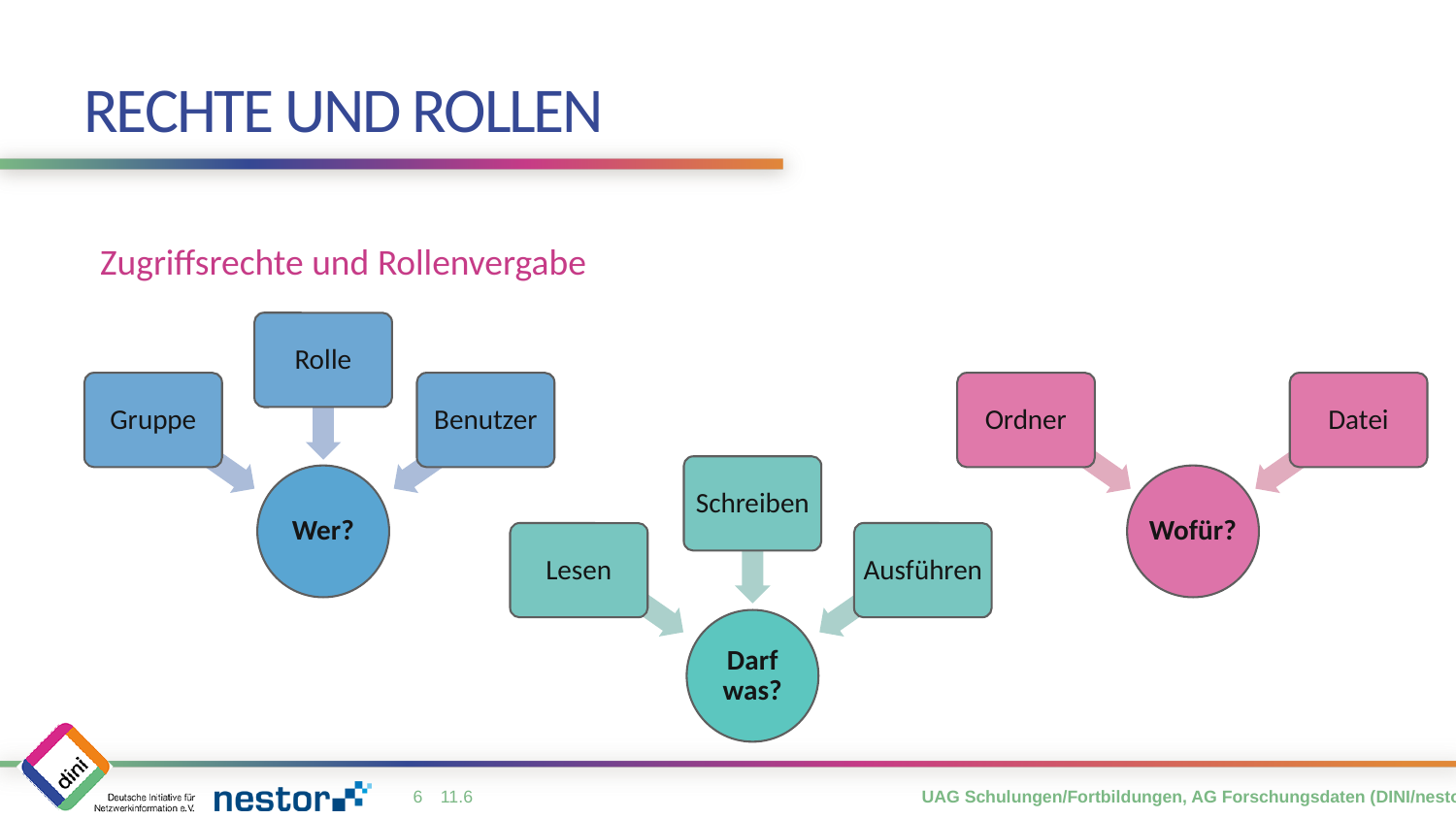

# Rechte und Rollen
Zugriffsrechte und Rollenvergabe
Rolle

Gruppe

Benutzer

Wer?
Ordner

Datei

Wofür?
Schreiben

Darf was?
Lesen

Ausführen

6
11.6